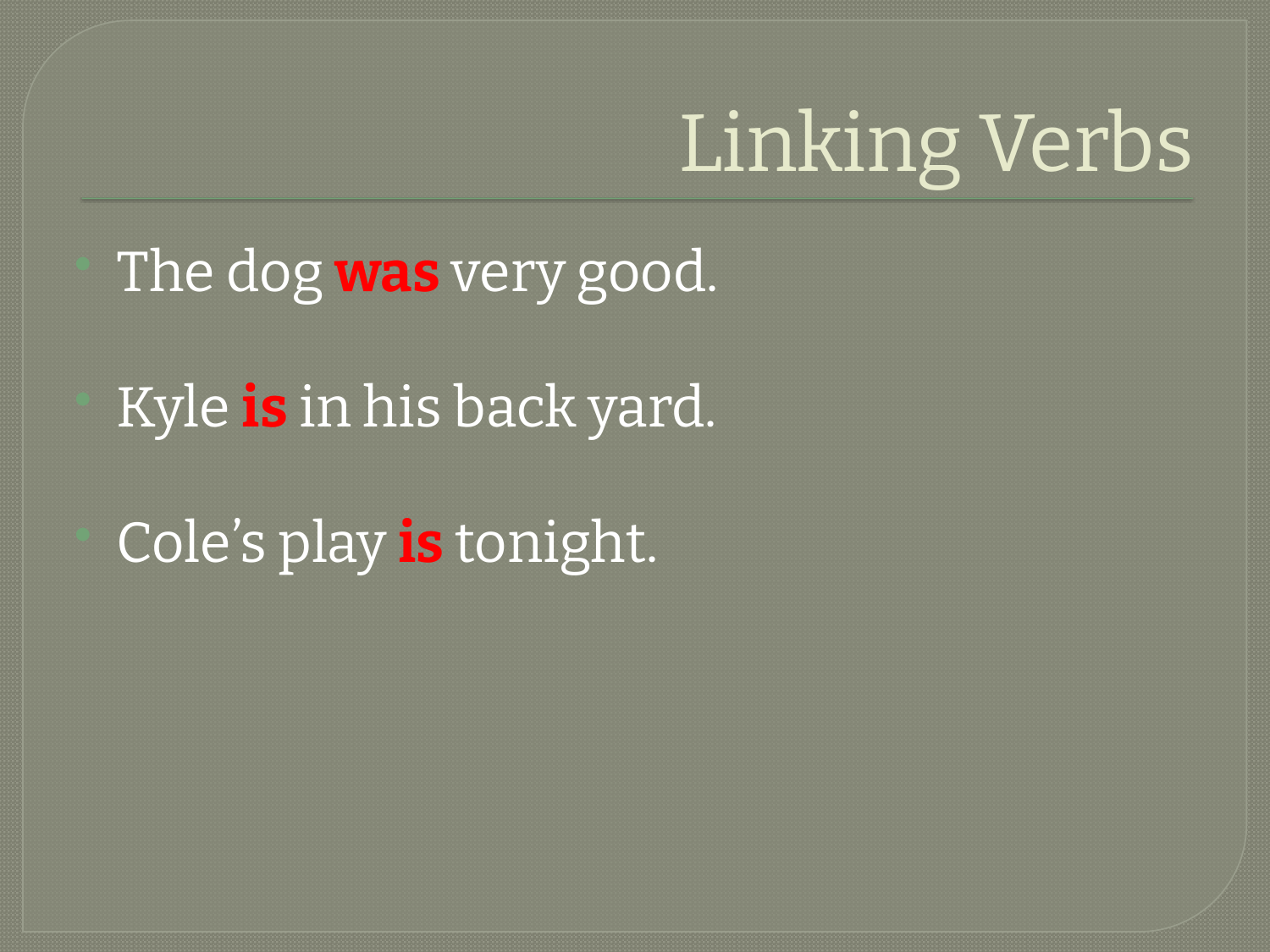

# Linking Verbs
The dog was very good.

Kyle is in his back yard.

Cole’s play is tonight.